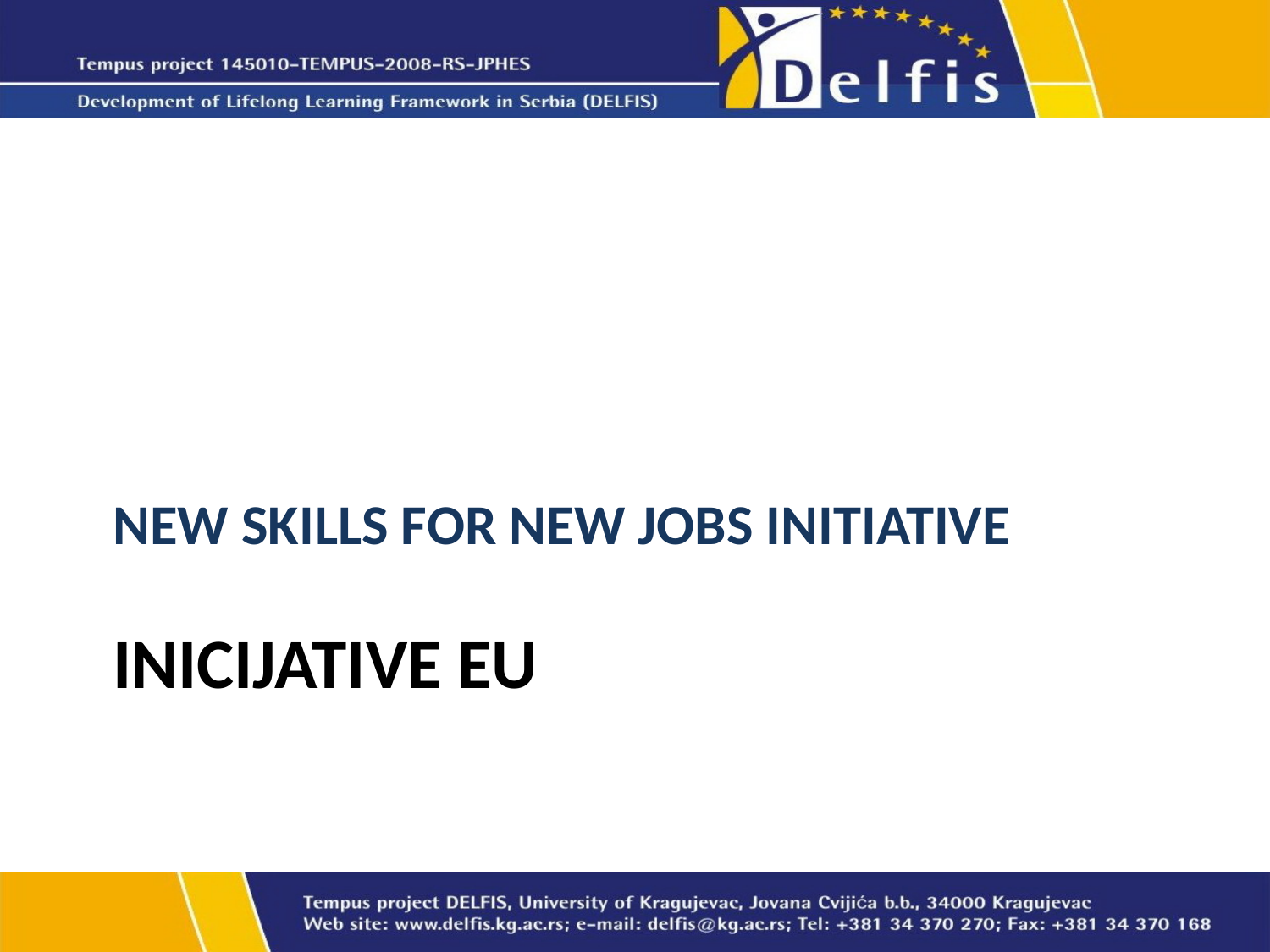

NEW SKILLS FOR NEW JOBS INITIATIVE

# Inicijative eu